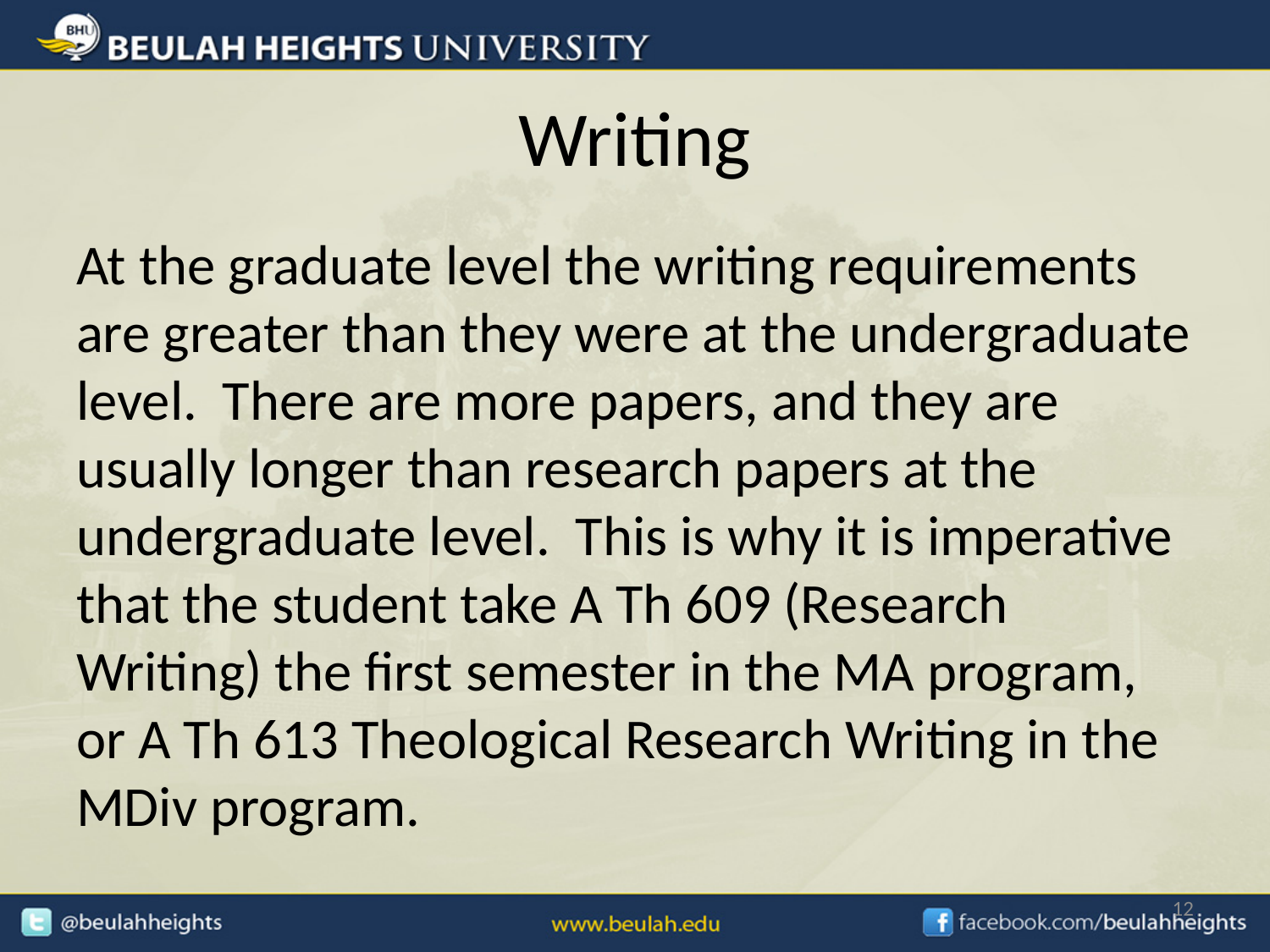

# Writing
At the graduate level the writing requirements are greater than they were at the undergraduate level.  There are more papers, and they are usually longer than research papers at the undergraduate level.  This is why it is imperative that the student take A Th 609 (Research Writing) the first semester in the MA program, or A Th 613 Theological Research Writing in the MDiv program.

12